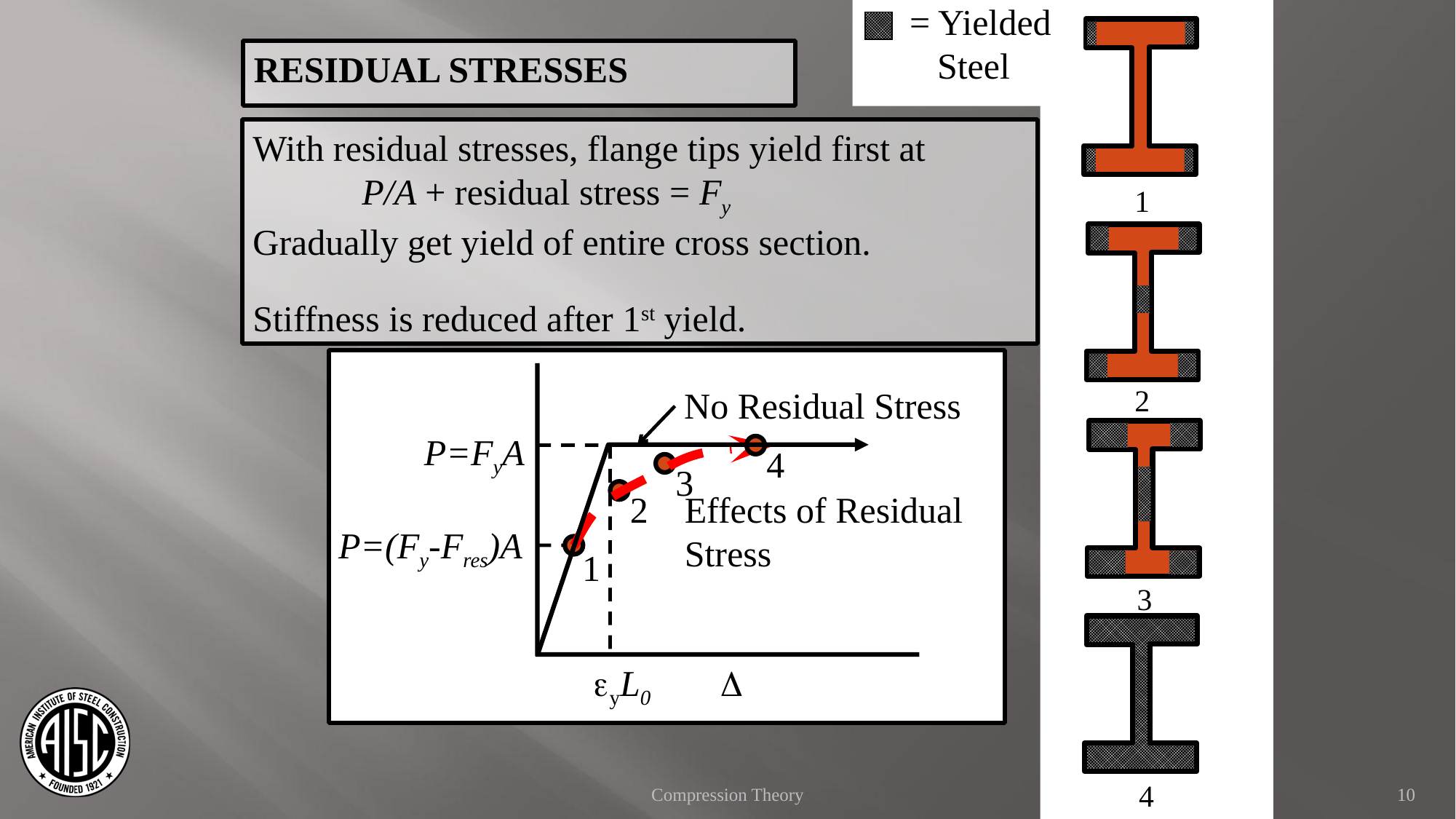

= Yielded
	Steel

RESIDUAL STRESSES
With residual stresses, flange tips yield first at
	P/A + residual stress = Fy
Gradually get yield of entire cross section.

Stiffness is reduced after 1st yield.

1

2
No Residual Stress

P=FyA
4

3

2
Effects of Residual Stress
P=(Fy-Fres)A

1

3

εyL0
Δ
10
Compression Theory
4